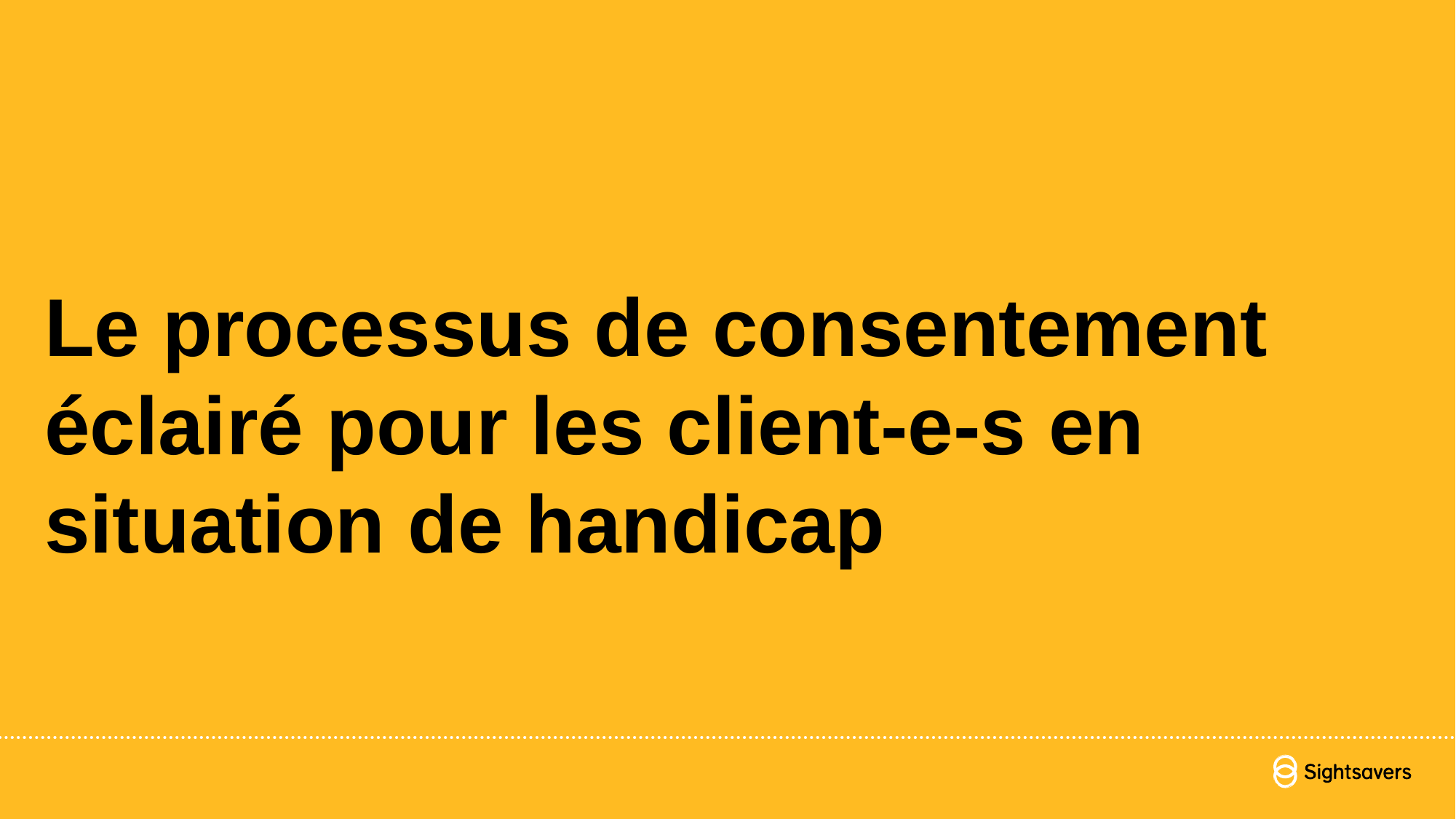

# Le processus de consentement éclairé pour les client-e-s en situation de handicap